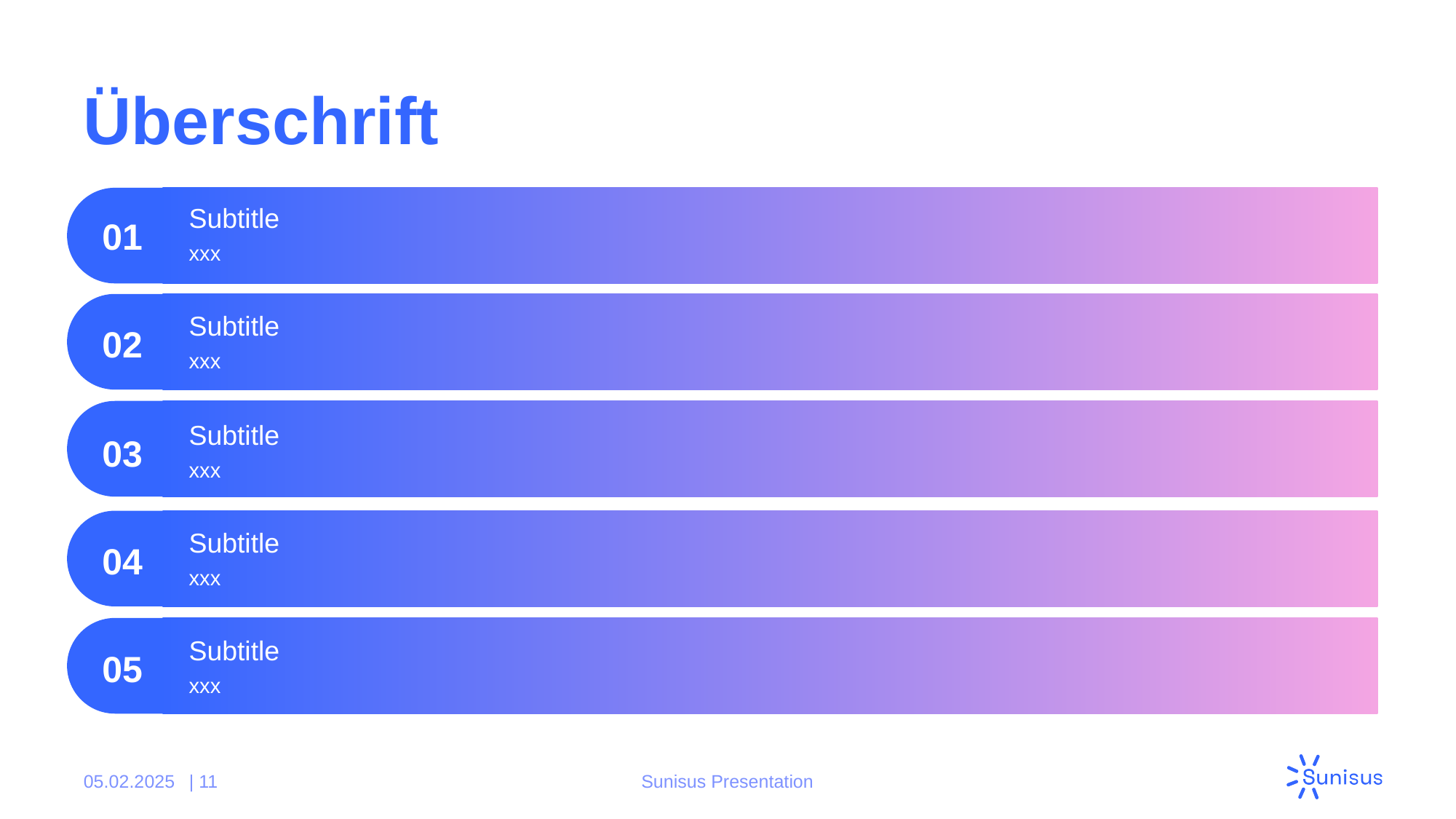

# Überschrift

Subtitle
01
xxx

Subtitle
02
xxx

Subtitle
03
xxx

Subtitle
04
xxx

Subtitle
05
xxx
05.02.2025
| 11
Sunisus Presentation